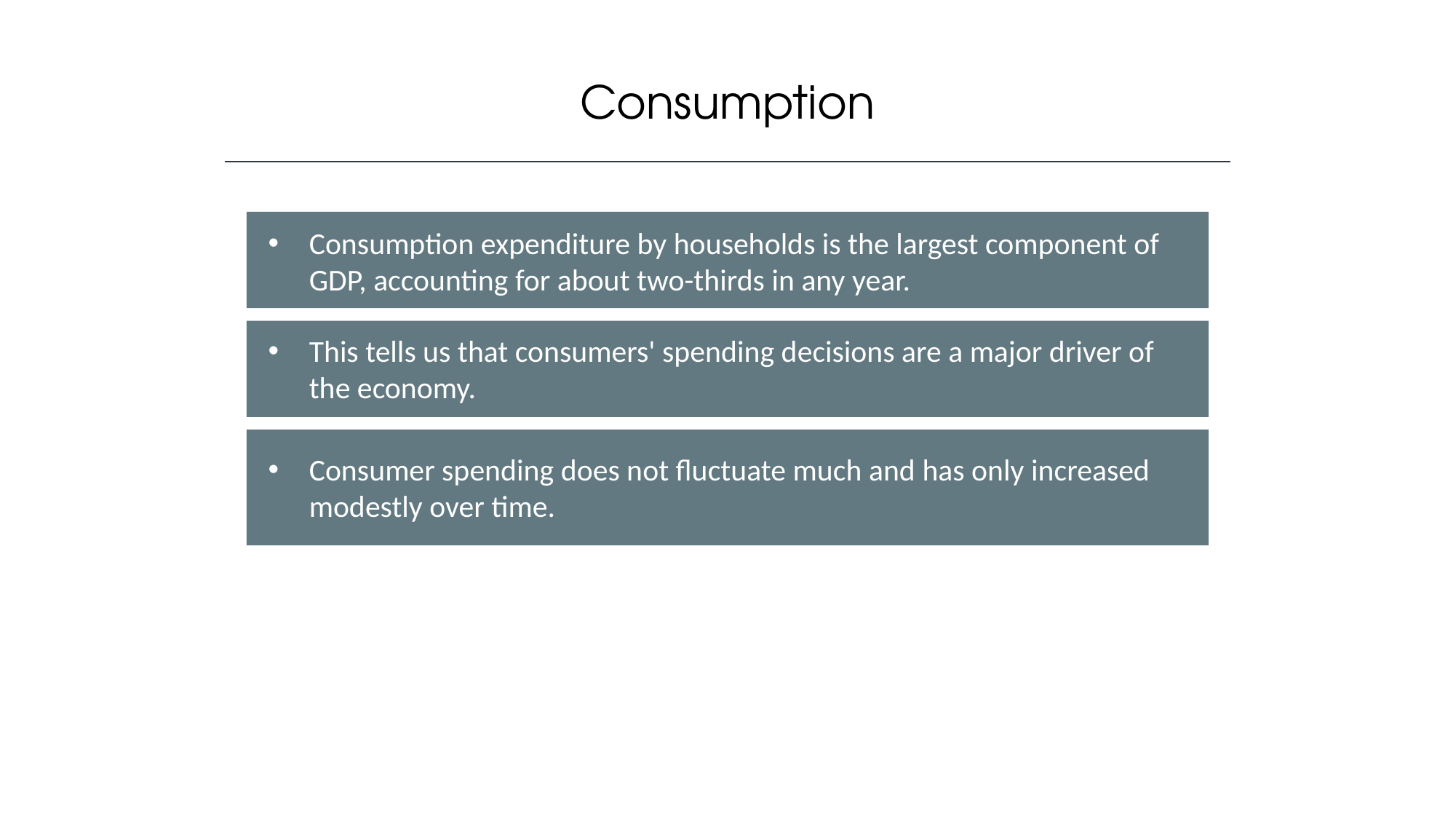

Consumption
HAWKES LEARNING

Consumption expenditure by households is the largest component of GDP, accounting for about two-thirds in any year.

This tells us that consumers' spending decisions are a major driver of the economy.

Consumer spending does not fluctuate much and has only increased modestly over time.